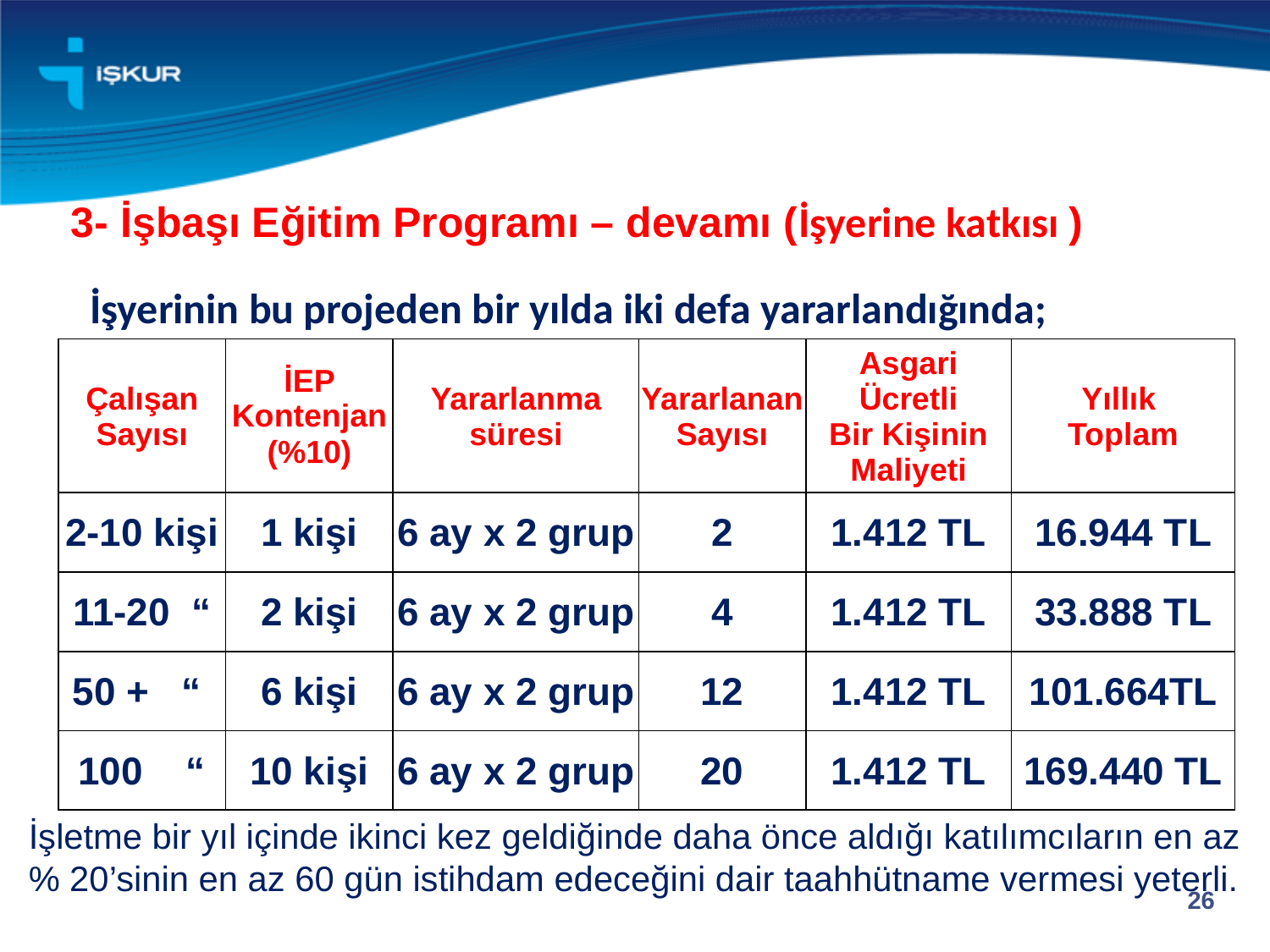

3- İşbaşı Eğitim Programı – devamı (İşyerine katkısı )
  İşyerinin bu projeden bir yılda iki defa yararlandığında;
| Çalışan Sayısı | İEP Kontenjan (%10) | Yararlanma süresi | Yararlanan Sayısı | Asgari Ücretli Bir Kişinin Maliyeti | Yıllık Toplam |
| --- | --- | --- | --- | --- | --- |
| 2-10 kişi | 1 kişi | 6 ay x 2 grup | 2 | 1.412 TL | 16.944 TL |
| 11-20 “ | 2 kişi | 6 ay x 2 grup | 4 | 1.412 TL | 33.888 TL |
| 50 + “ | 6 kişi | 6 ay x 2 grup | 12 | 1.412 TL | 101.664TL |
| 100 “ | 10 kişi | 6 ay x 2 grup | 20 | 1.412 TL | 169.440 TL |
İşletme bir yıl içinde ikinci kez geldiğinde daha önce aldığı katılımcıların en az % 20’sinin en az 60 gün istihdam edeceğini dair taahhütname vermesi yeterli.
26